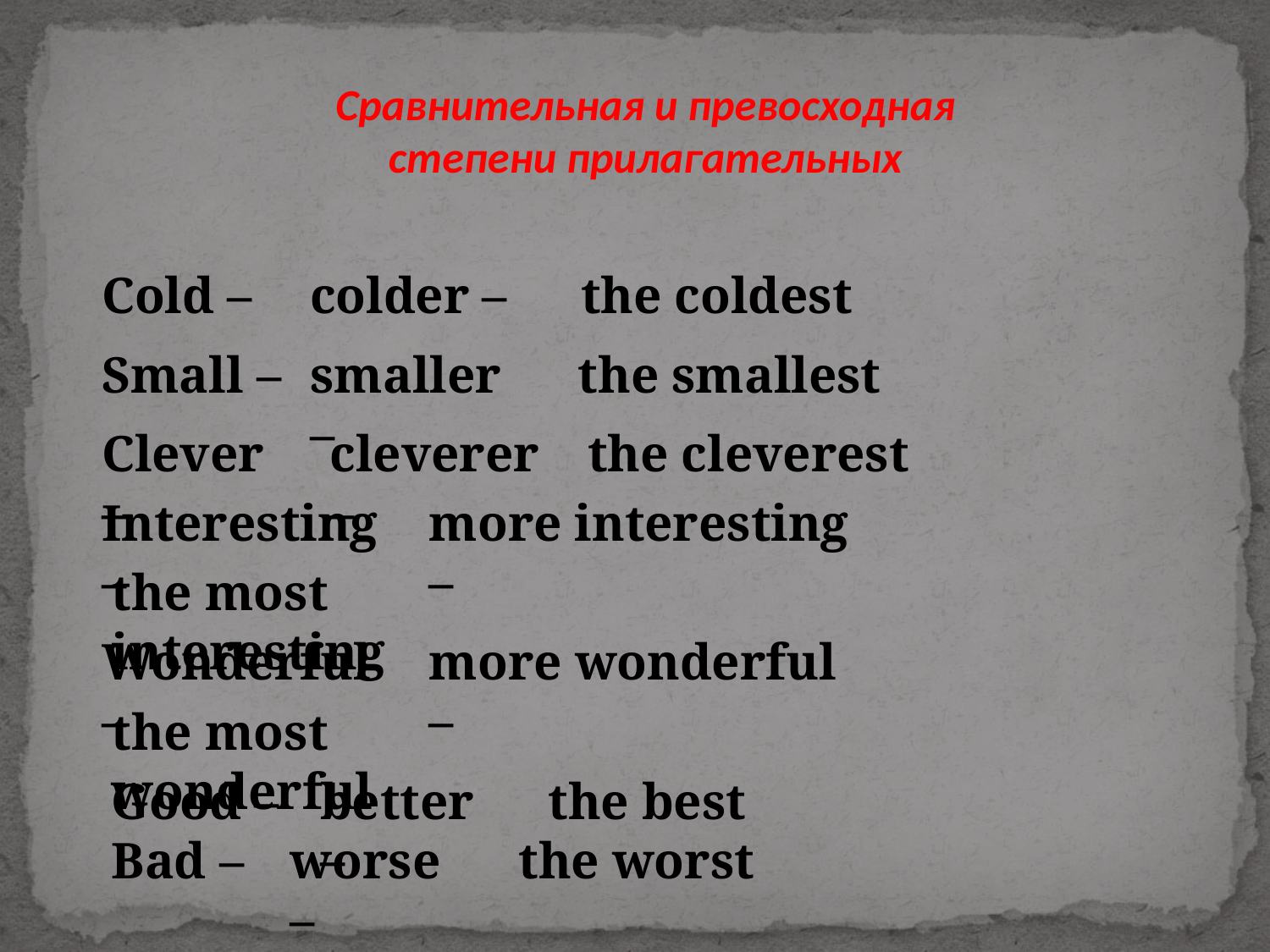

Сравнительная и превосходная
степени прилагательных
Cold –
colder –
 the coldest
Small –
smaller –
the smallest
Clever –
cleverer–
the cleverest
Interesting –
more interesting  –
the most interesting
Wonderful –
more wonderful –
the most wonderful
Good –
better –
the best
Bad –
worse –
the worst